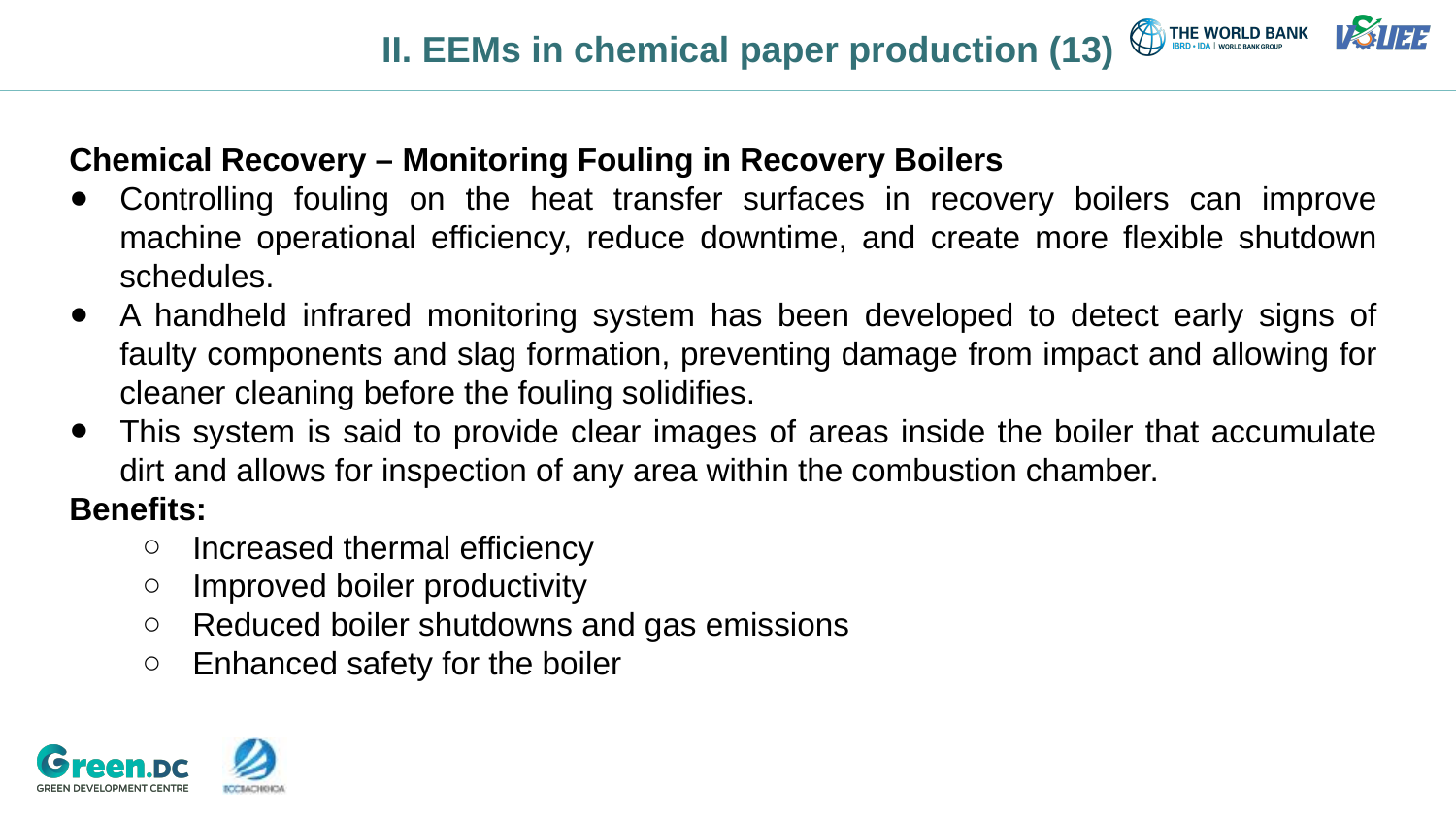

# II. EEMs in chemical paper production (13)
Chemical Recovery – Monitoring Fouling in Recovery Boilers
Controlling fouling on the heat transfer surfaces in recovery boilers can improve machine operational efficiency, reduce downtime, and create more flexible shutdown schedules.
A handheld infrared monitoring system has been developed to detect early signs of faulty components and slag formation, preventing damage from impact and allowing for cleaner cleaning before the fouling solidifies.
This system is said to provide clear images of areas inside the boiler that accumulate dirt and allows for inspection of any area within the combustion chamber.
Benefits:
Increased thermal efficiency
Improved boiler productivity
Reduced boiler shutdowns and gas emissions
Enhanced safety for the boiler